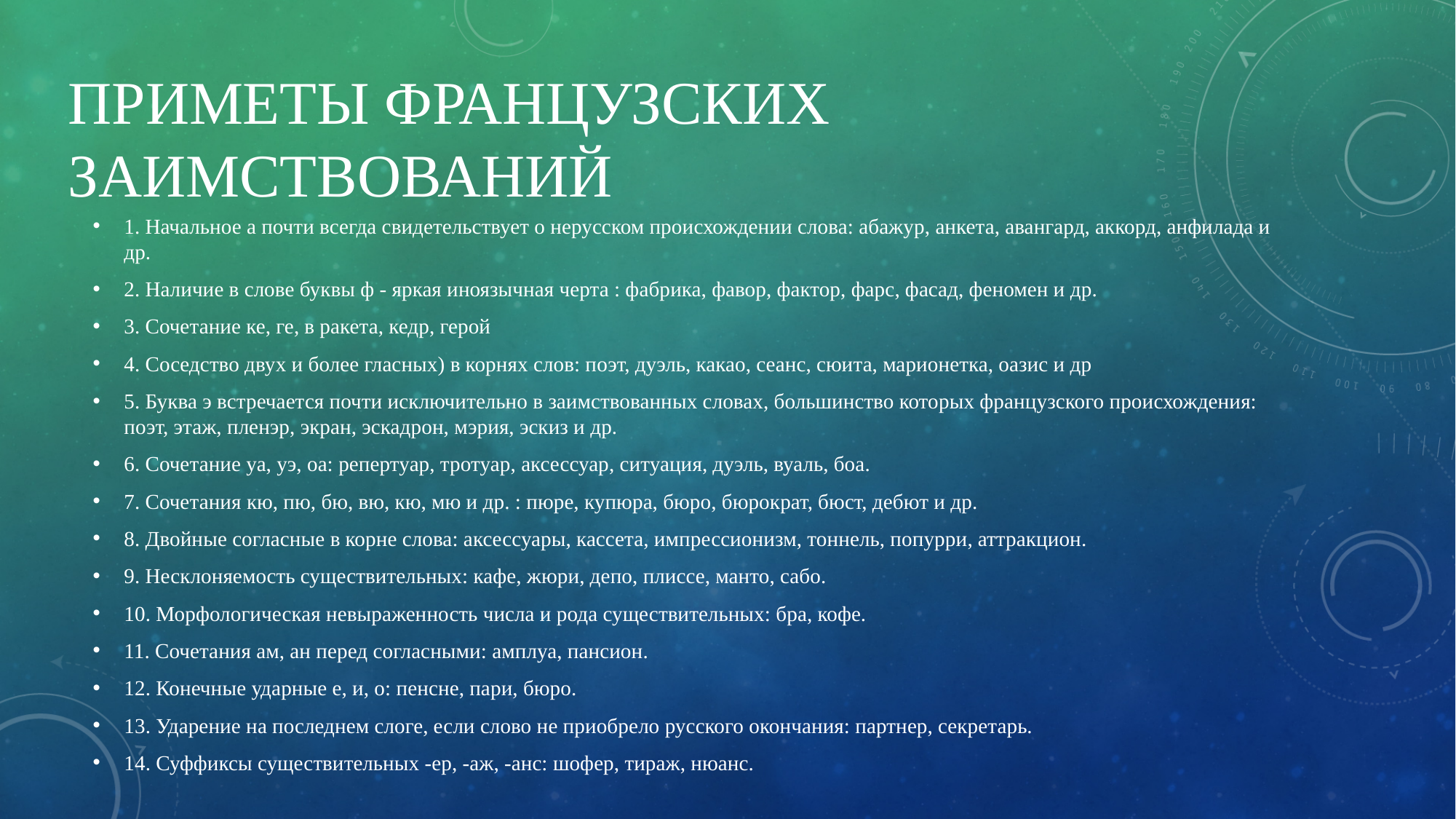

# Приметы французских заимствований
1. Начальное а почти всегда свидетельствует о нерусском происхождении слова: абажур, анкета, авангард, аккорд, анфилада и др.
2. Наличие в слове буквы ф - яркая иноязычная черта : фабрика, фавор, фактор, фарс, фасад, феномен и др.
3. Сочетание ке, ге, в ракета, кедр, герой
4. Соседство двух и более гласных) в корнях слов: поэт, дуэль, какао, сеанс, сюита, марионетка, оазис и др
5. Буква э встречается почти исключительно в заимствованных словах, большинство которых французского происхождения: поэт, этаж, пленэр, экран, эскадрон, мэрия, эскиз и др.
6. Сочетание уа, уэ, оа: репертуар, тротуар, аксессуар, ситуация, дуэль, вуаль, боа.
7. Сочетания кю, пю, бю, вю, кю, мю и др. : пюре, купюра, бюро, бюрократ, бюст, дебют и др.
8. Двойные согласные в корне слова: аксессуары, кассета, импрессионизм, тоннель, попурри, аттракцион.
9. Несклоняемость существительных: кафе, жюри, депо, плиссе, манто, сабо.
10. Морфологическая невыраженность числа и рода существительных: бра, кофе.
11. Сочетания ам, ан перед согласными: амплуа, пансион.
12. Конечные ударные е, и, о: пенсне, пари, бюро.
13. Ударение на последнем слоге, если слово не приобрело русского окончания: партнер, секретарь.
14. Суффиксы существительных -ер, -аж, -анс: шофер, тираж, нюанс.